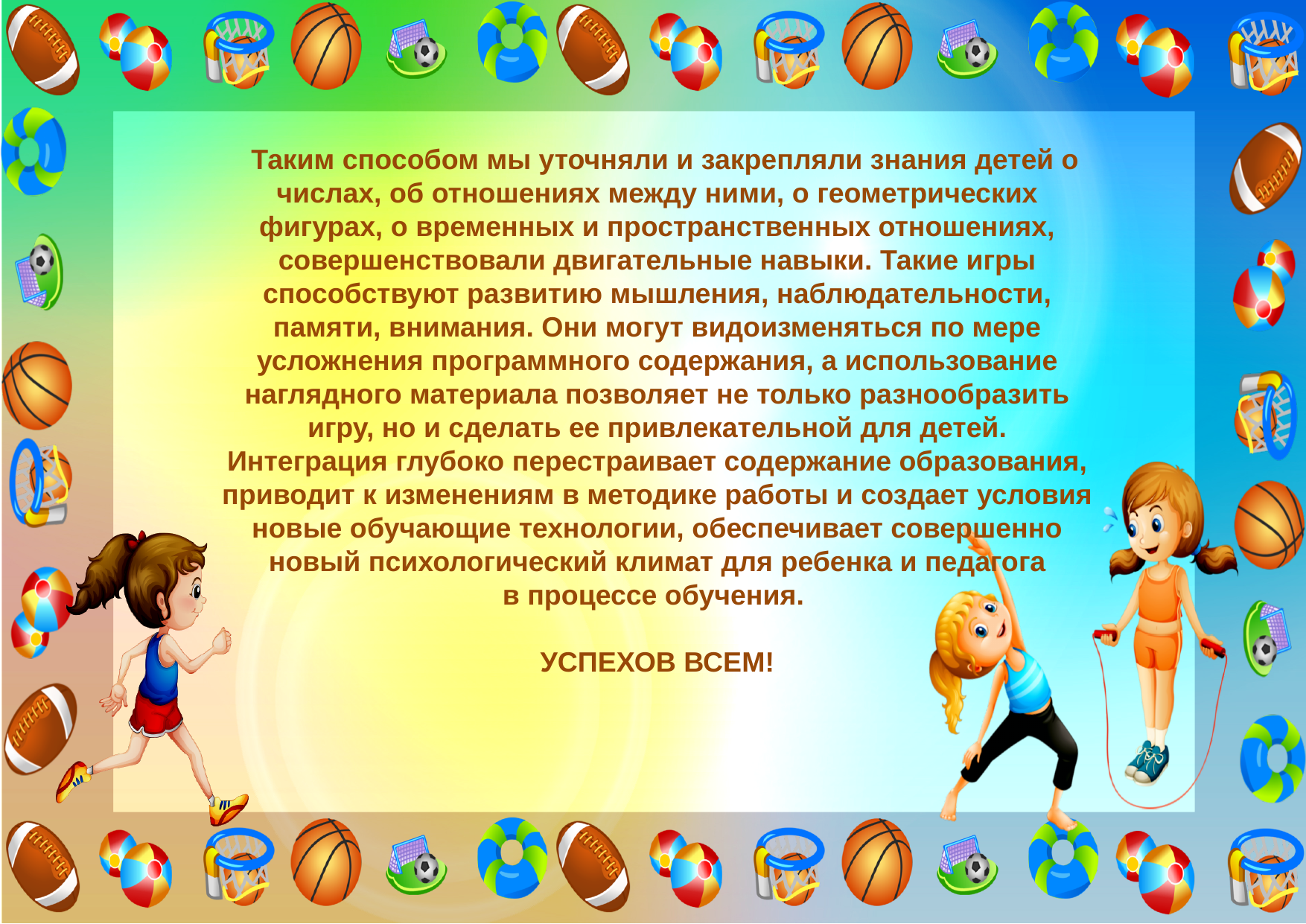

Таким способом мы уточняли и закрепляли знания детей о числах, об отношениях между ними, о геометрических фигурах, о временных и пространственных отношениях, совершенствовали двигательные навыки. Такие игры способствуют развитию мышления, наблюдательности, памяти, внимания. Они могут видоизменяться по мере усложнения программного содержания, а использование наглядного материала позволяет не только разнообразить игру, но и сделать ее привлекательной для детей. Интеграция глубоко перестраивает содержание образования, приводит к изменениям в методике работы и создает условия новые обучающие технологии, обеспечивает совершенно новый психологический климат для ребенка и педагога в процессе обучения.

УСПЕХОВ ВСЕМ!